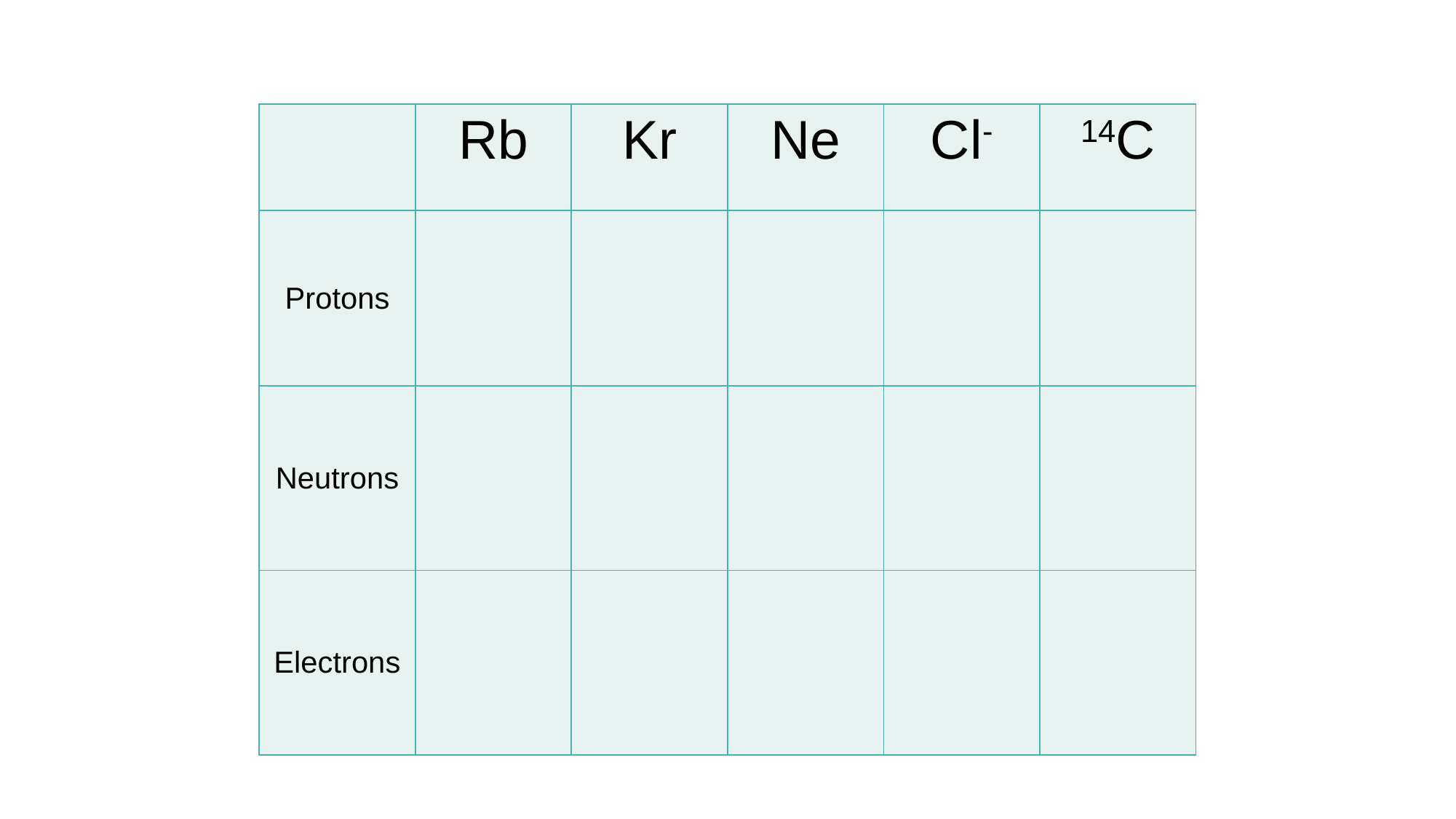

|  | Rb | Kr | Ne | Cl- | 14C |
| --- | --- | --- | --- | --- | --- |
| Protons |  |  |  |  |  |
| Neutrons |  |  |  |  |  |
| Electrons |  |  |  |  |  |